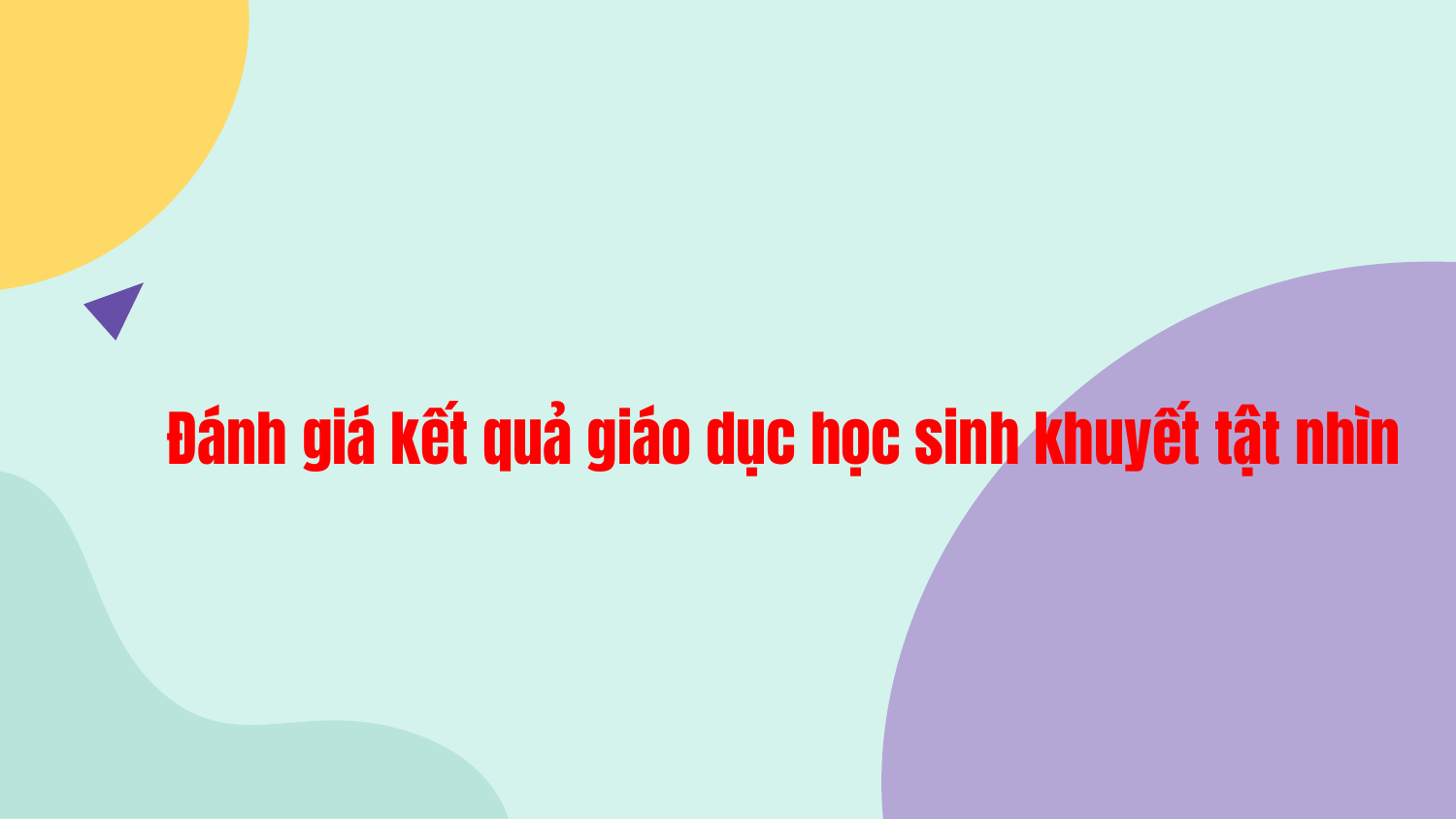

Đánh giá kết quả giáo dục học sinh khuyết tật nhìn